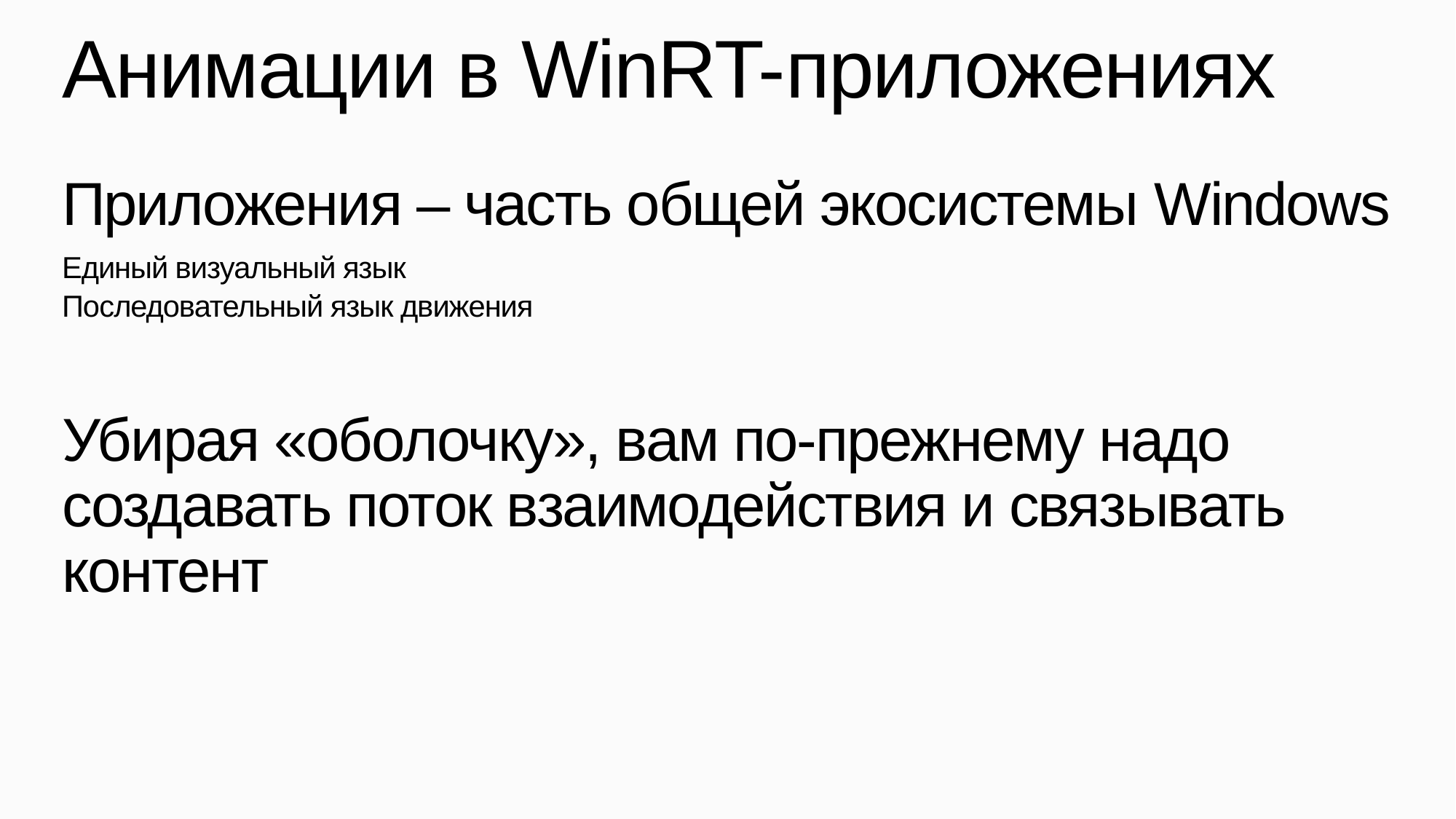

# Анимации в WinRT-приложениях
Приложения – часть общей экосистемы Windows
Единый визуальный язык
Последовательный язык движения

Убирая «оболочку», вам по-прежнему надо создавать поток взаимодействия и связывать контент